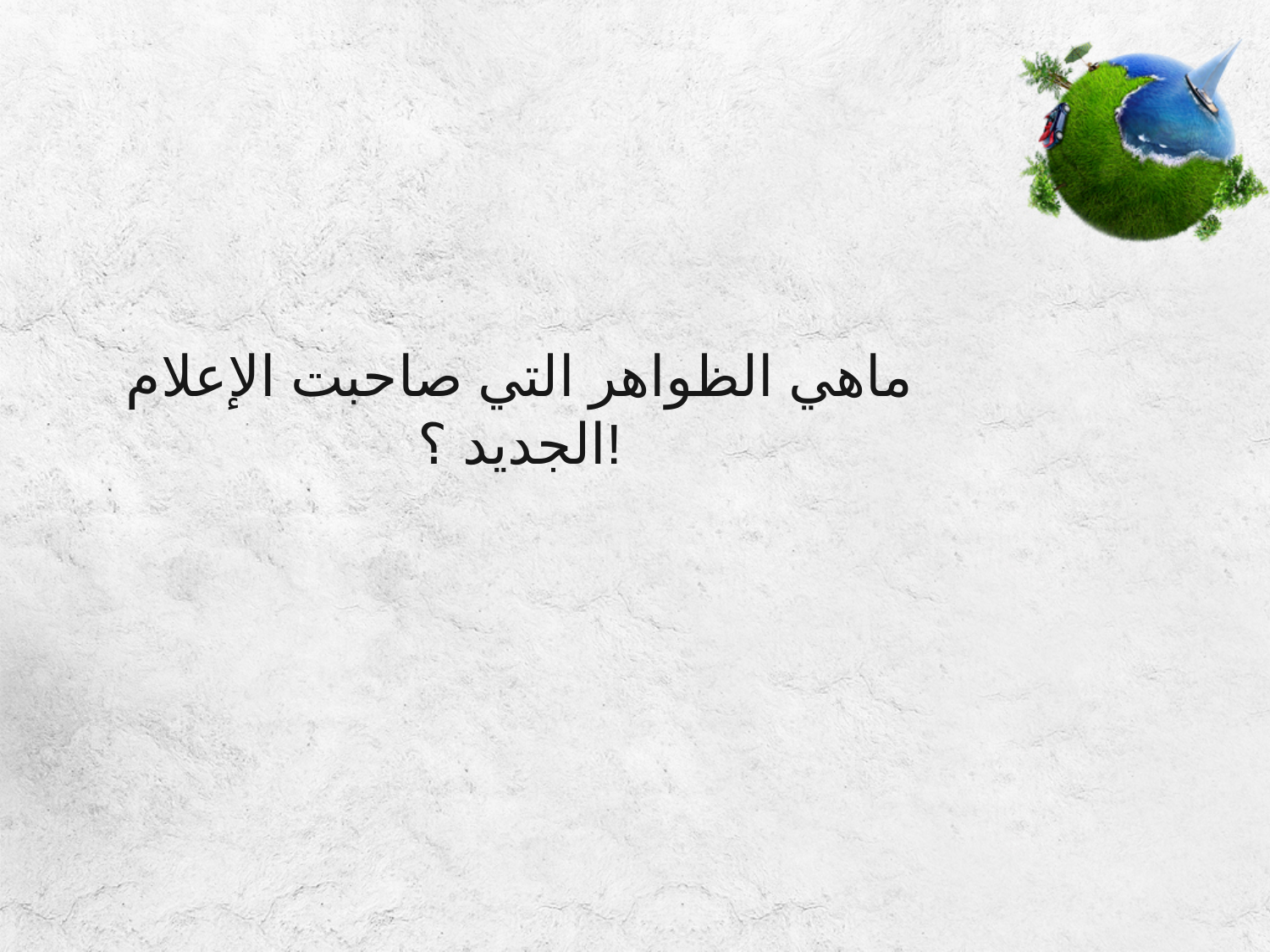

#

ماهي الظواهر التي صاحبت الإعلام الجديد ؟!